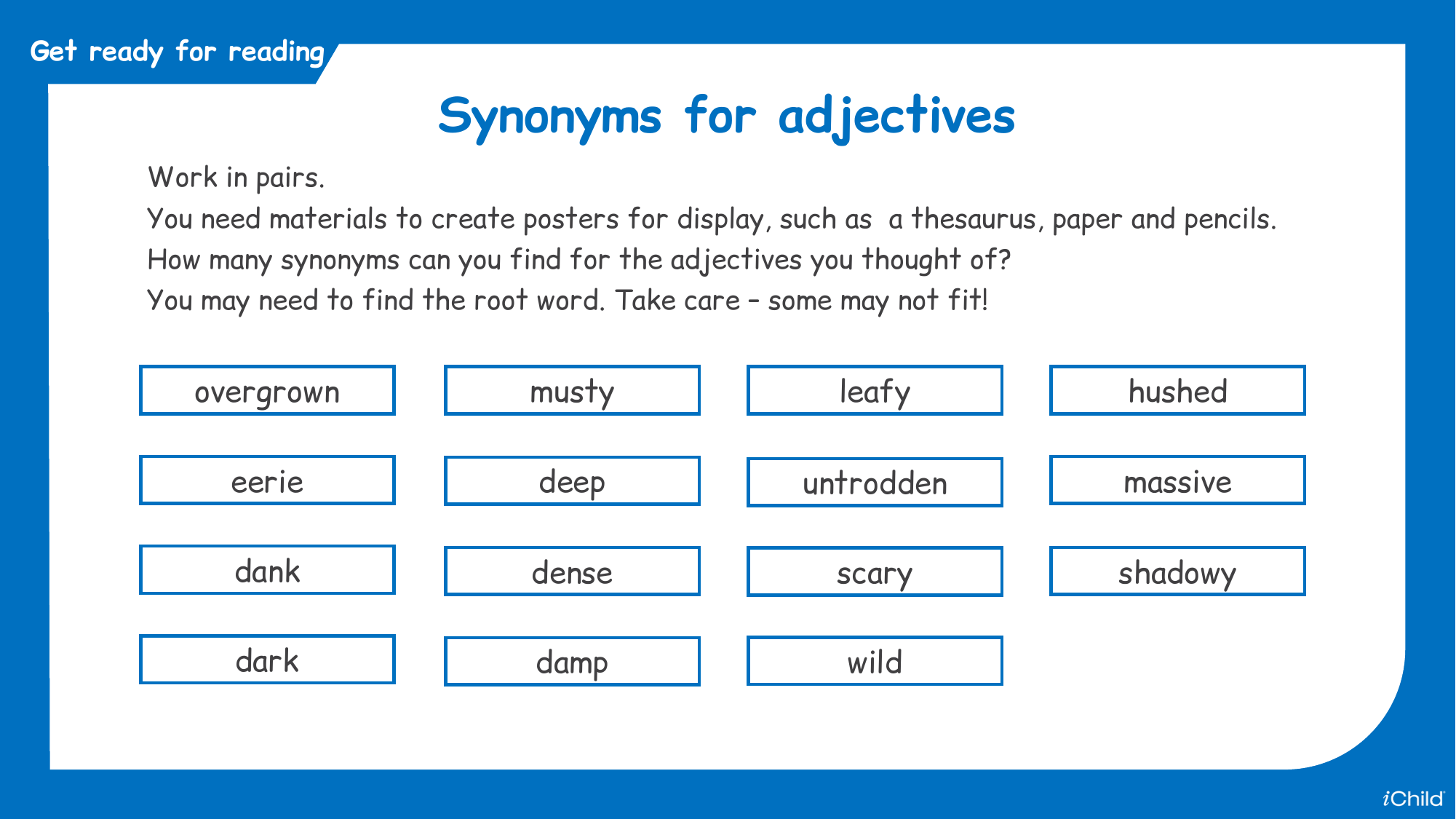

Get ready for reading
Synonyms for adjectives
Work in pairs.
You need materials to create posters for display, such as  a thesaurus, paper and pencils.
How many synonyms can you find for the adjectives you thought of?
You may need to find the root word. Take care – some may not fit!
overgrown
musty
leafy
hushed
eerie
massive
deep
untrodden
dank
dense
shadowy
scary
dark
wild
damp